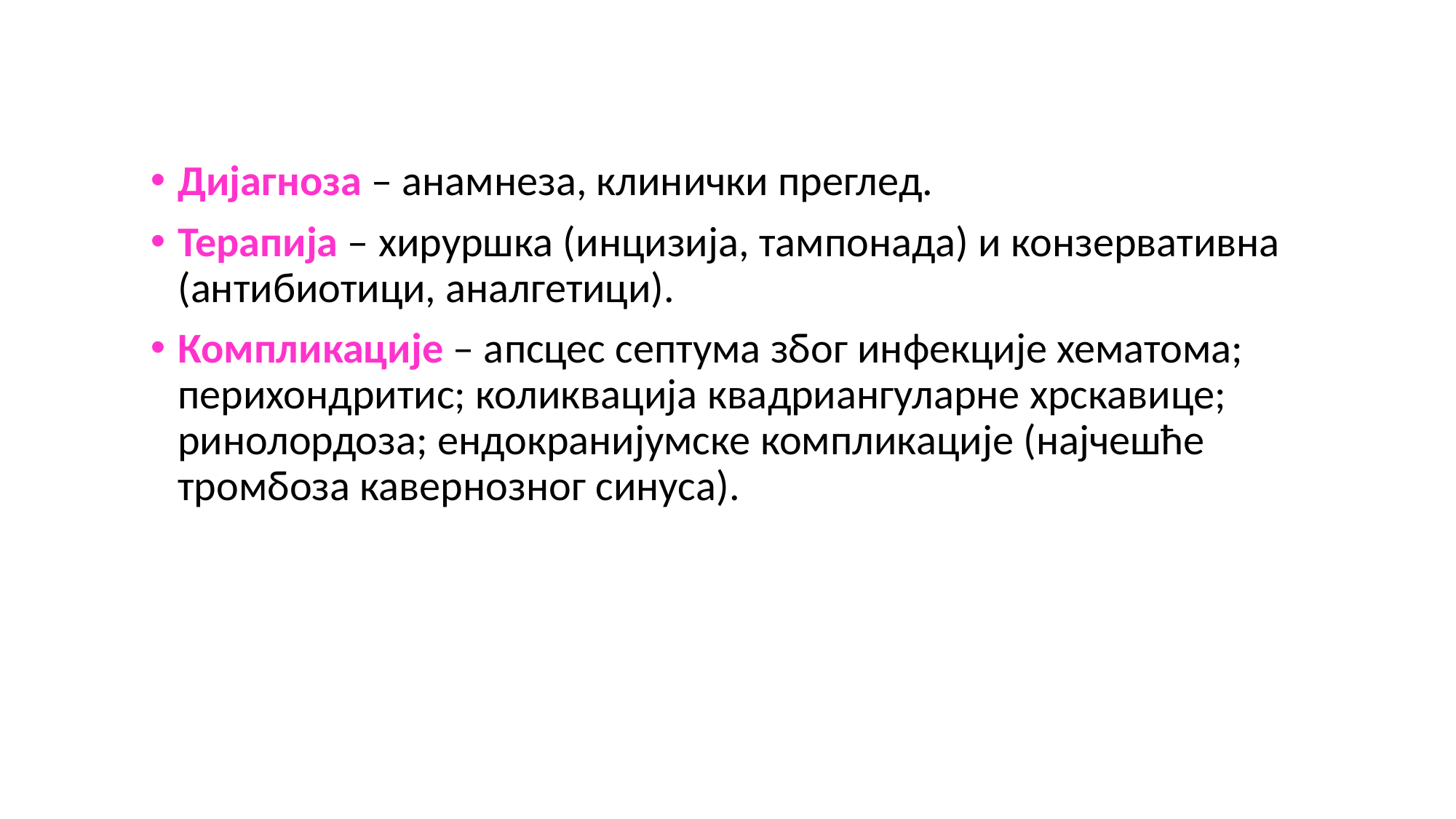

Дијагноза – анамнеза, клинички преглед.
Терапија – хируршка (инцизија, тампонада) и конзервативна (антибиотици, аналгетици).
Компликације – апсцес септума због инфекције хематома; перихондритис; коликвација квадриангуларне хрскавице; ринолордоза; ендокранијумске компликације (најчешће тромбоза кавернозног синуса).